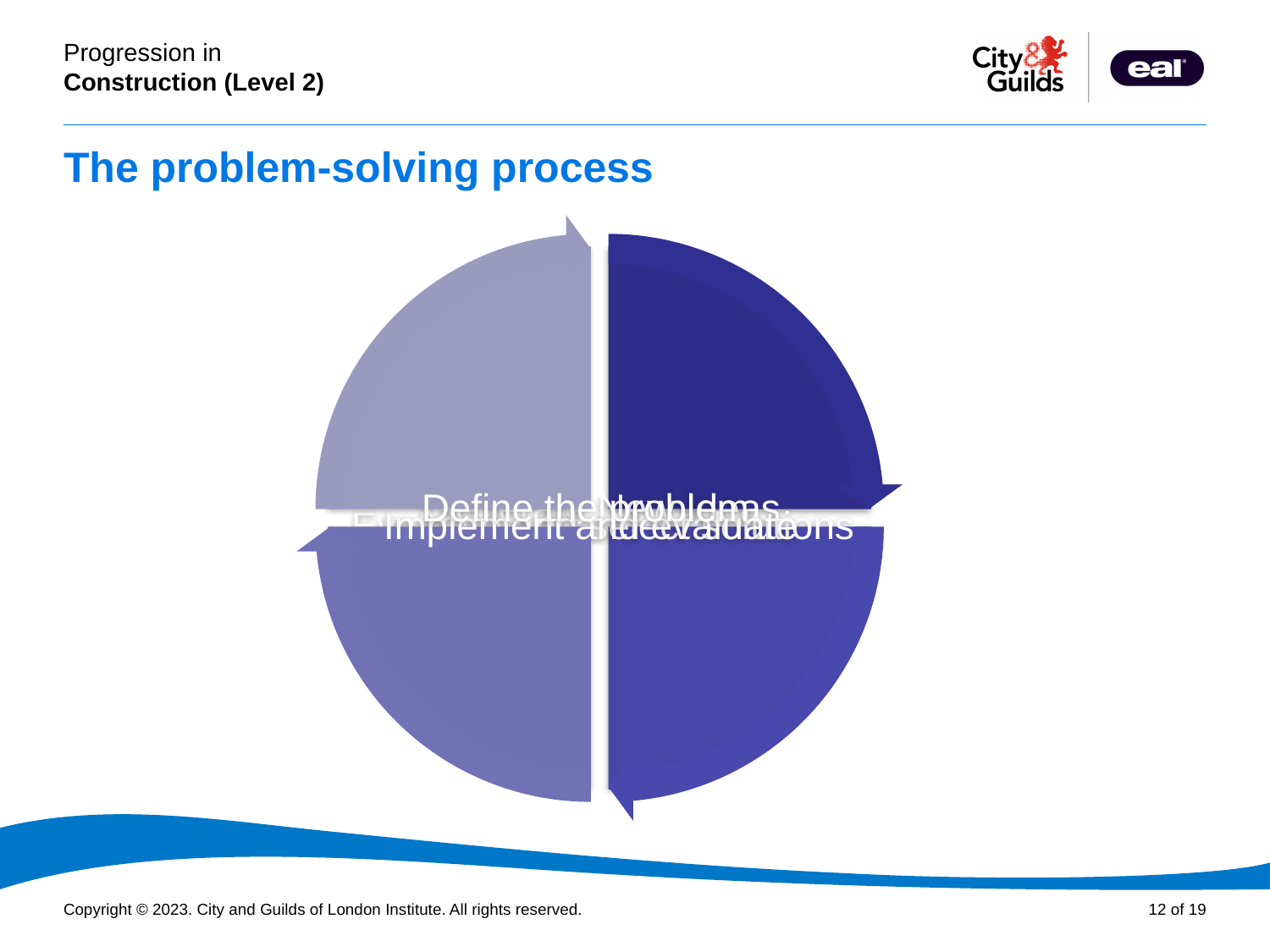

# The problem-solving process
Generate New Ideas
Evaluate and select solutions
Implement and evaluate
Define the problem